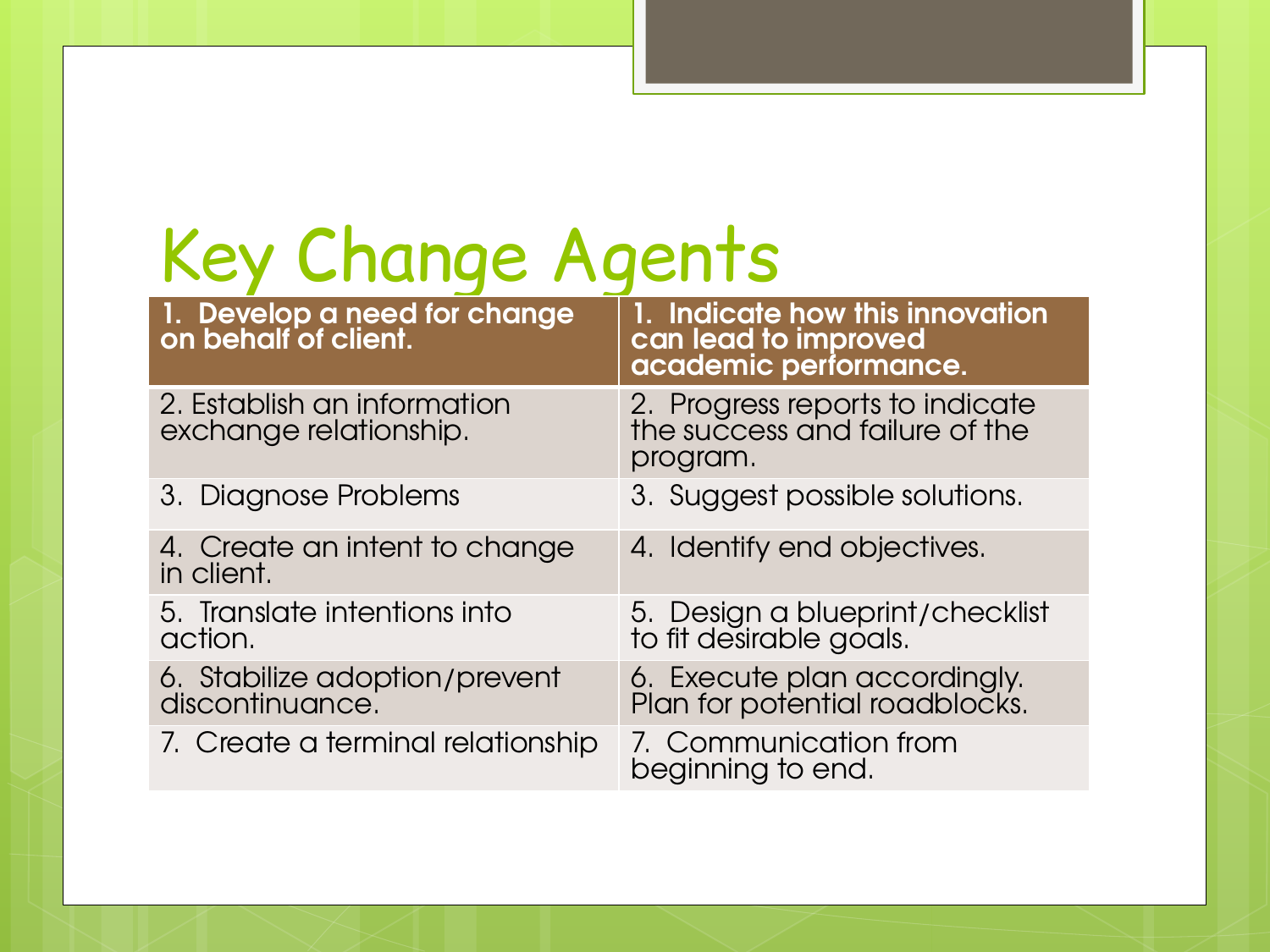

# Key Change Agents
| 1. Develop a need for change on behalf of client. | 1. Indicate how this innovation can lead to improved academic performance. |
| --- | --- |
| 2. Establish an information exchange relationship. | 2. Progress reports to indicate the success and failure of the program. |
| 3. Diagnose Problems | 3. Suggest possible solutions. |
| 4. Create an intent to change in client. | 4. Identify end objectives. |
| 5. Translate intentions into action. | 5. Design a blueprint/checklist to fit desirable goals. |
| 6. Stabilize adoption/prevent discontinuance. | 6. Execute plan accordingly. Plan for potential roadblocks. |
| 7. Create a terminal relationship | 7. Communication from beginning to end. |